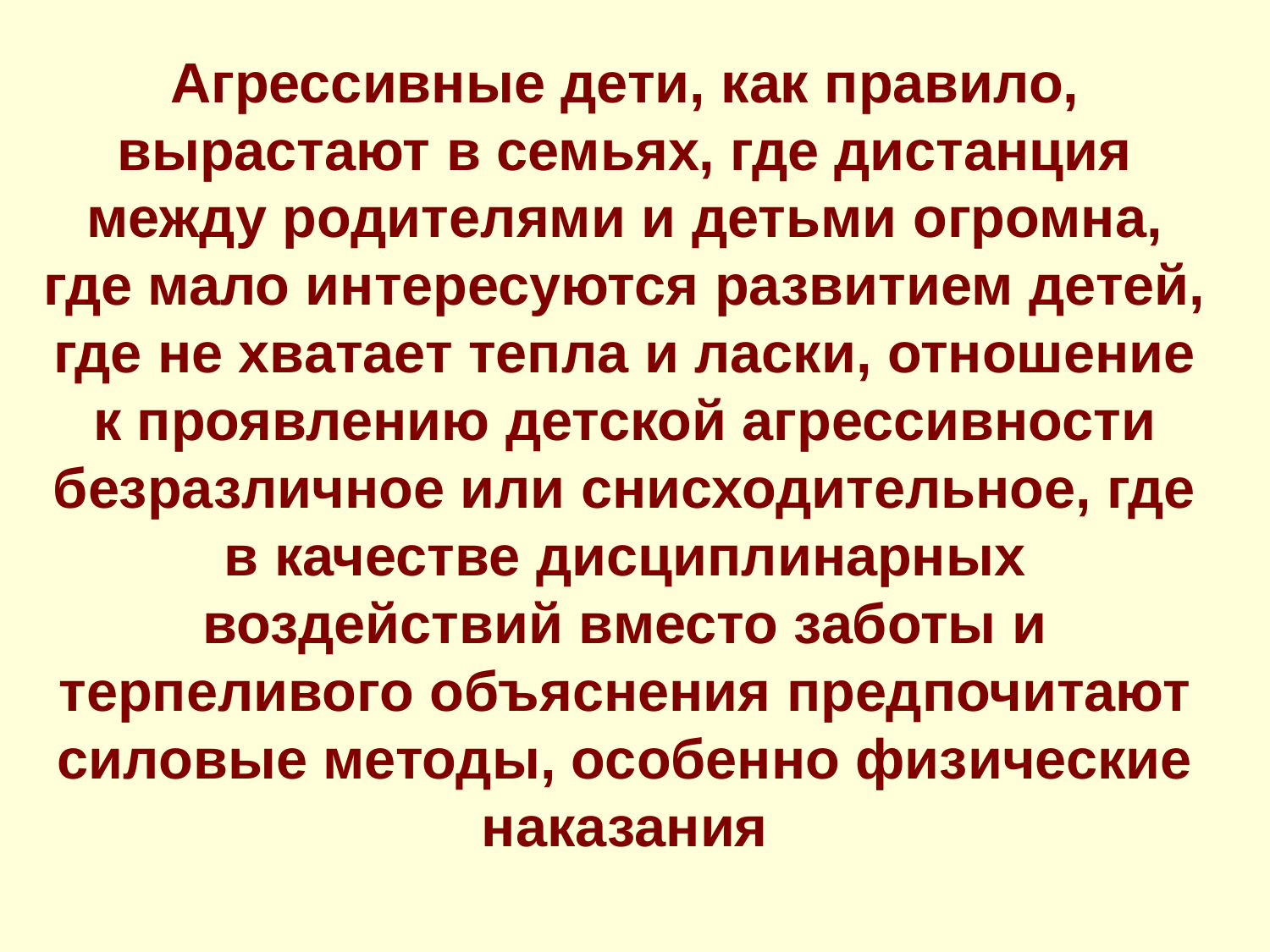

# Агрессивные дети, как правило, вырастают в семьях, где дистанция между родителями и детьми огромна, где мало интересуются развитием детей, где не хватает тепла и ласки, отношение к проявлению детской агрессивности безразличное или снисходительное, где в качестве дисциплинарных воздействий вместо заботы и терпеливого объяснения предпочитают силовые методы, особенно физические наказания